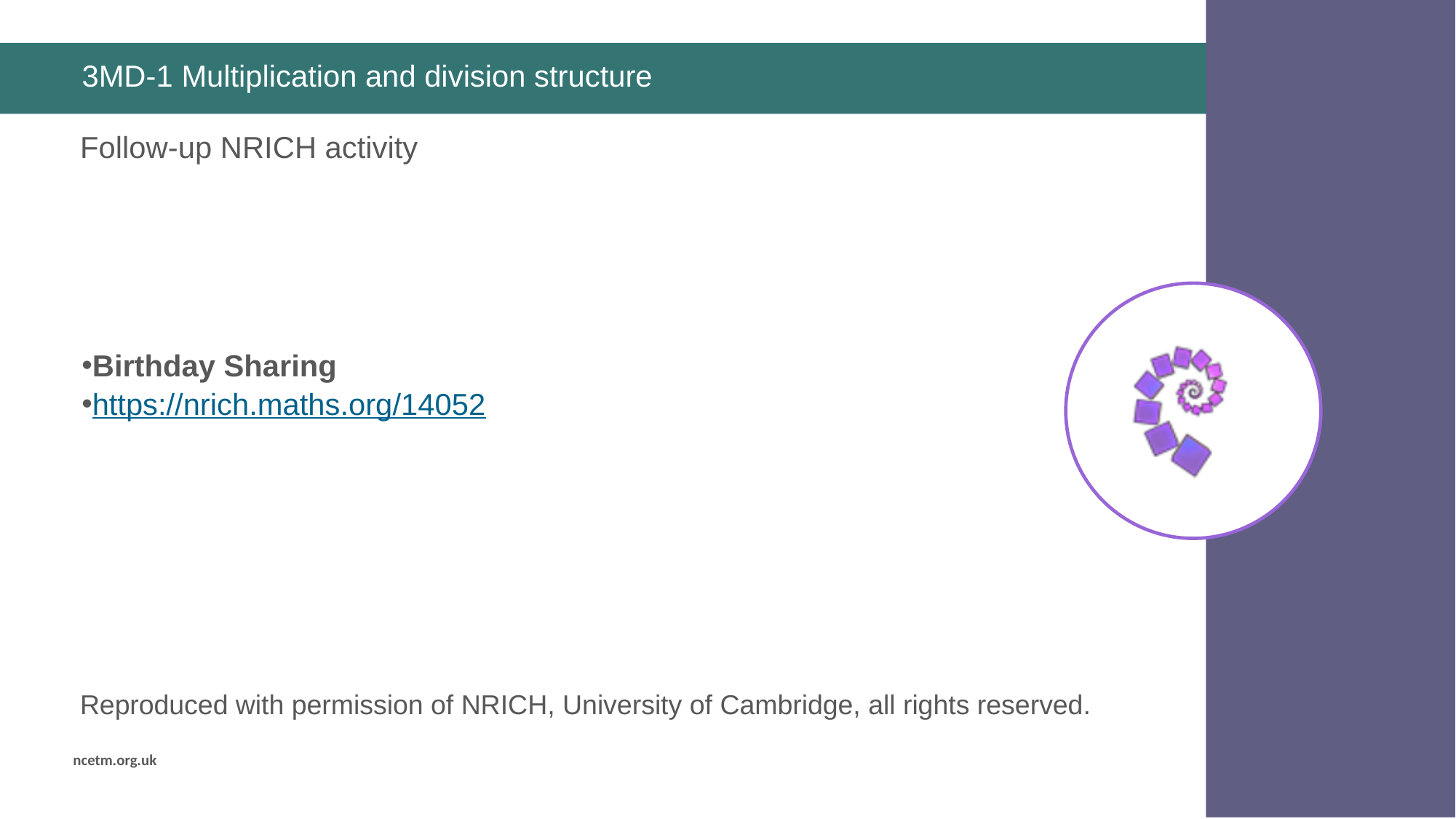

# 3MD-1 Multiplication and division structure

Birthday Sharing
https://nrich.maths.org/14052